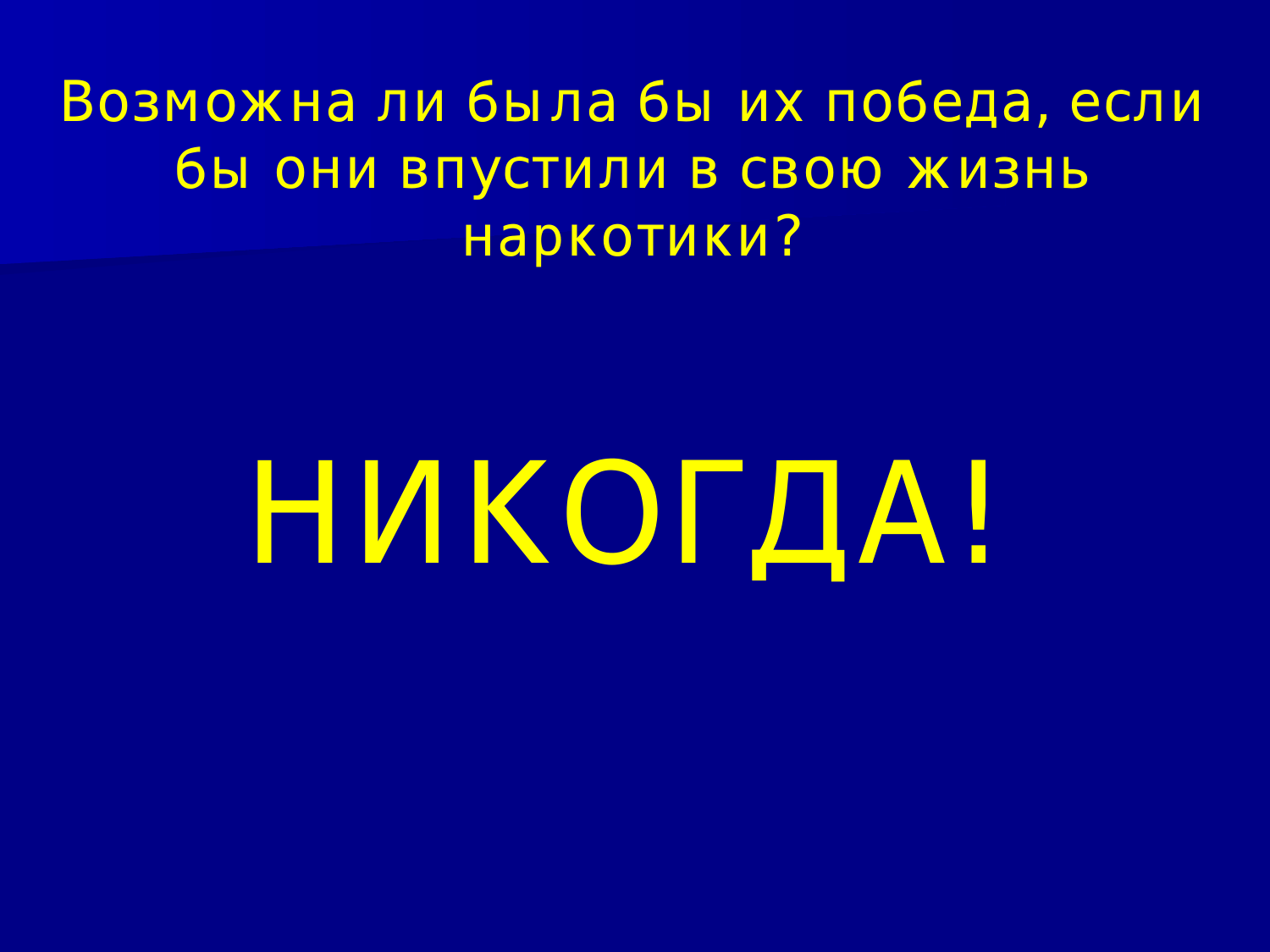

# Возможна ли была бы их победа, если бы они впустили в свою жизнь наркотики?
НИКОГДА!